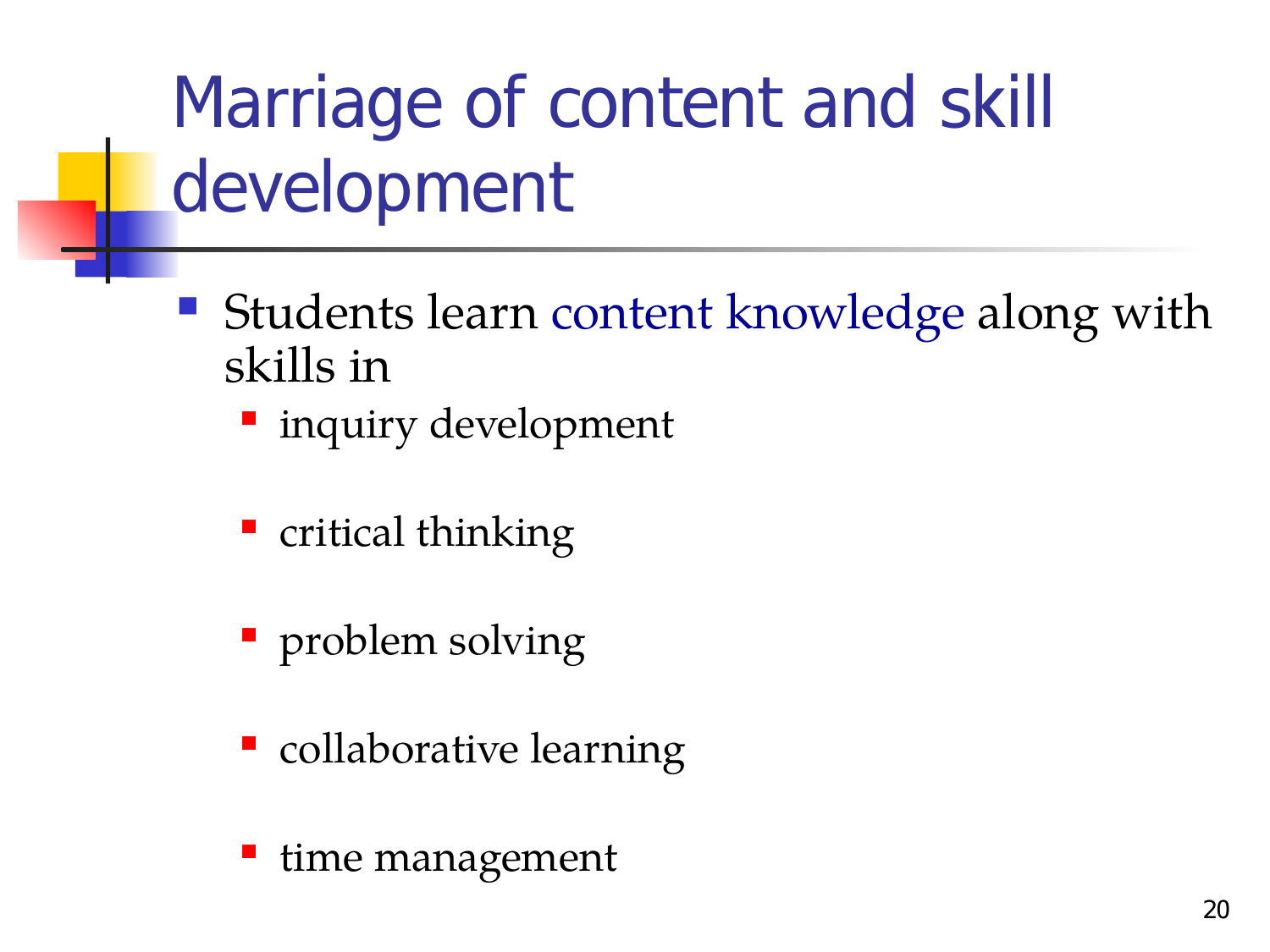

# Marriage of content and skill development
Students learn content knowledge along with skills in
inquiry development

critical thinking

problem solving

collaborative learning

time management

20